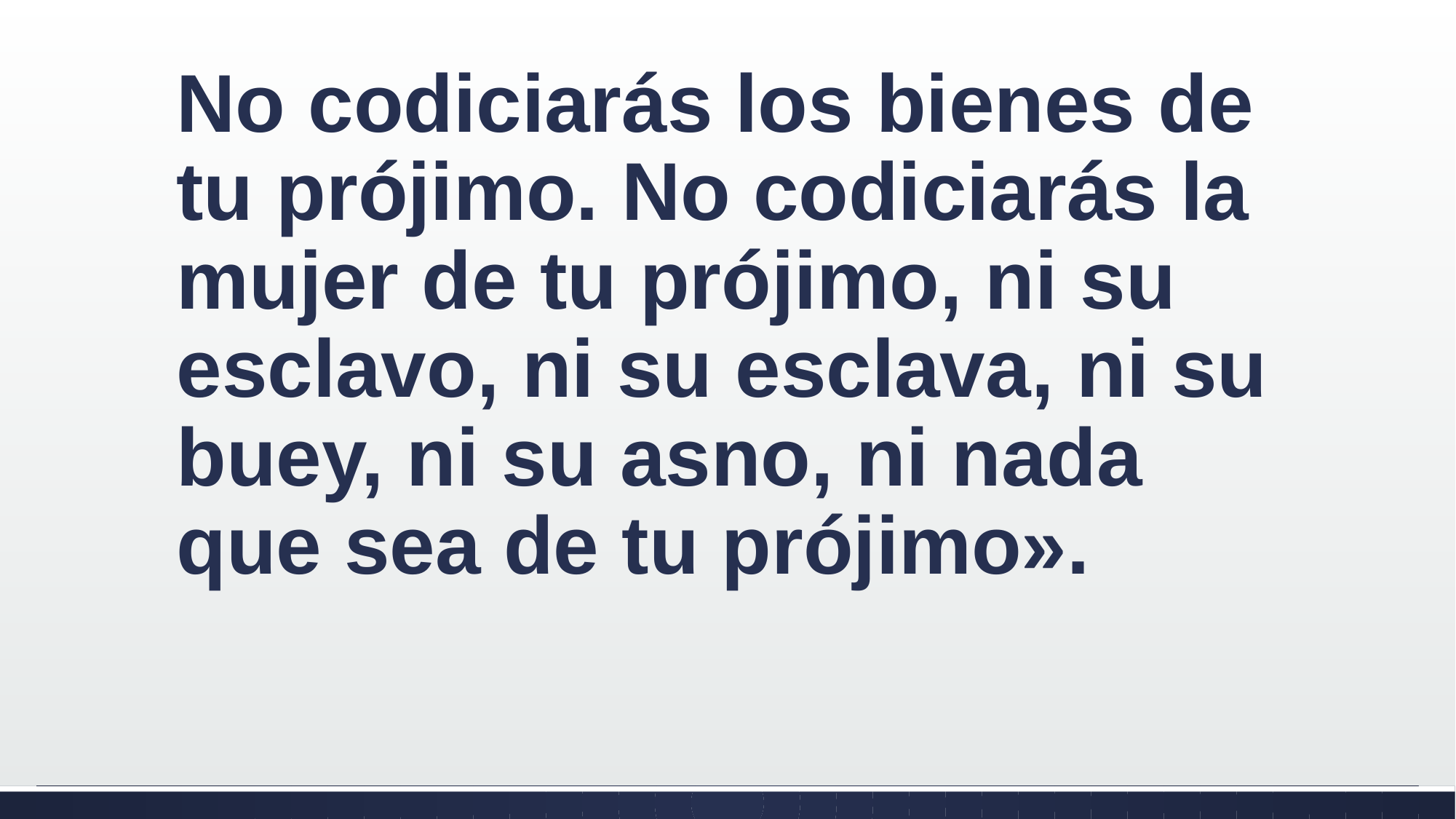

#
No codiciarás los bienes de tu prójimo. No codiciarás la mujer de tu prójimo, ni su esclavo, ni su esclava, ni su buey, ni su asno, ni nada que sea de tu prójimo».